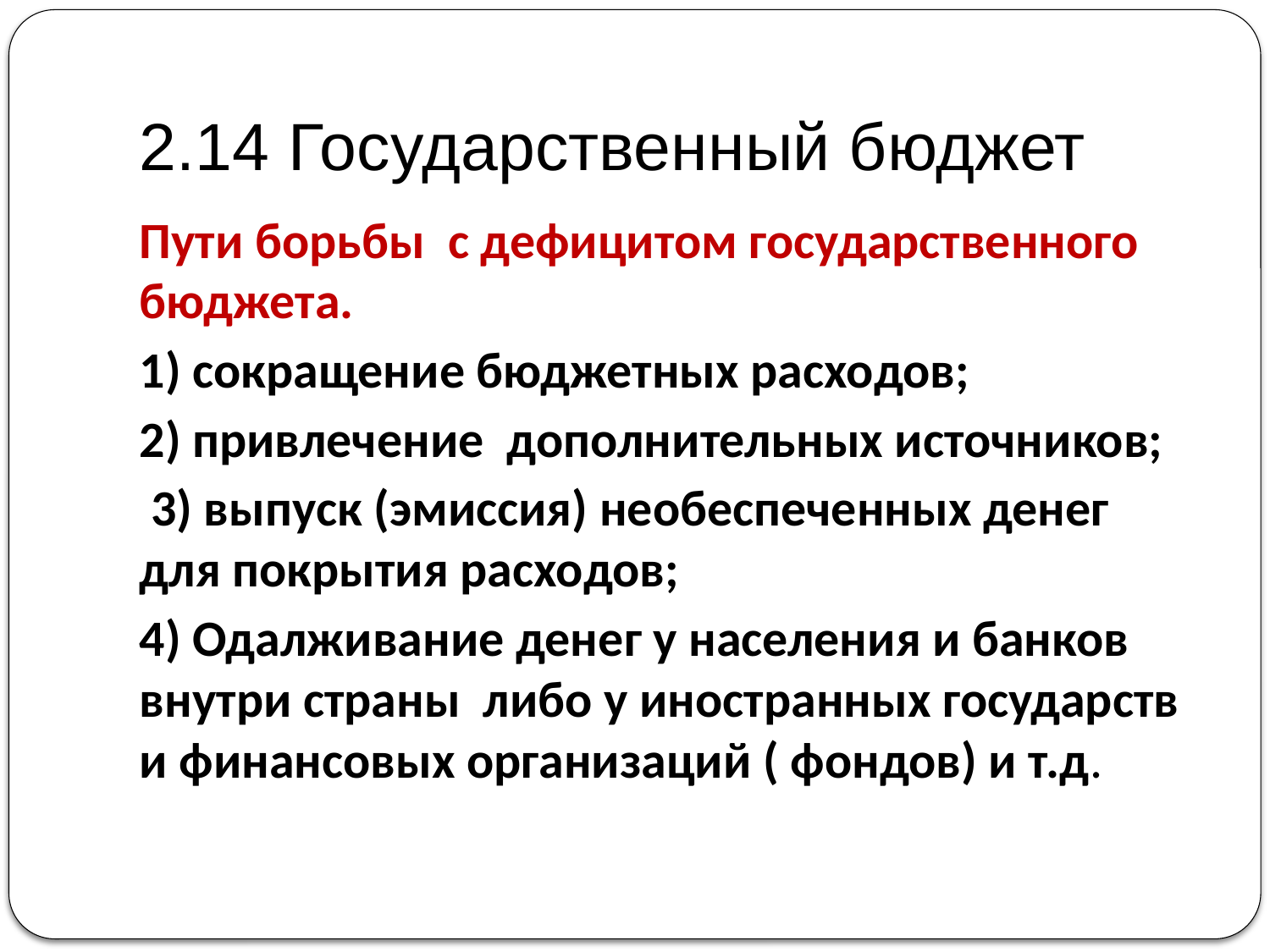

# 2.14 Государственный бюджет
Пути борьбы  с дефицитом государственного бюджета.
1) сокращение бюджетных расходов;
2) привлечение  дополнительных источников;
 3) выпуск (эмиссия) необеспеченных денег для покрытия расходов;
4) Одалживание денег у населения и банков внутри страны  либо у иностранных государств и финансовых организаций ( фондов) и т.д.